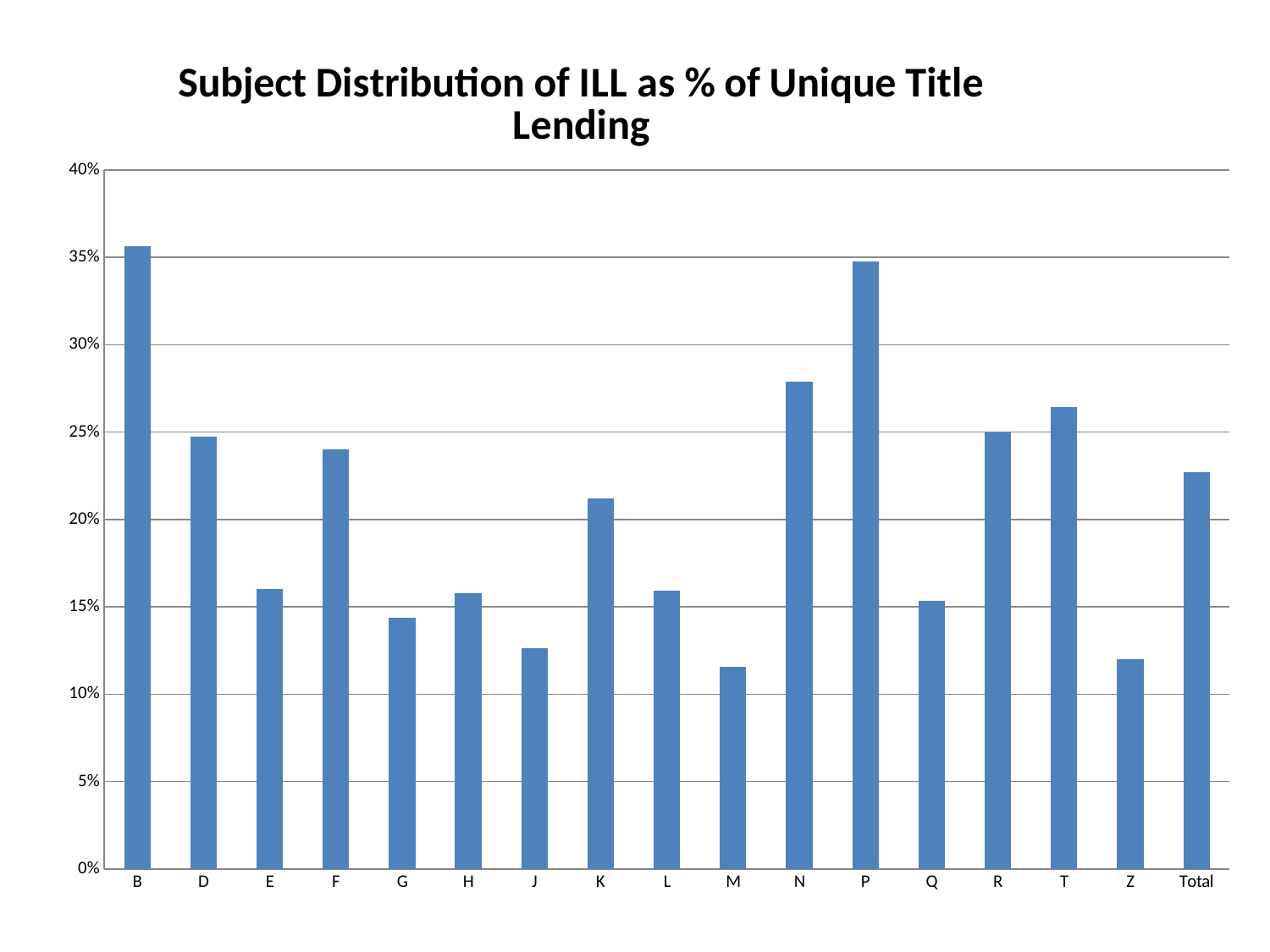

### Chart: Subject Distribution of ILL as % of Unique Title  Lending

| Category |  |
|---|---|
| B | 0.3562091503267974 |
| D | 0.24750499001996007 |
| E | 0.16 |
| F | 0.24 |
| G | 0.14354066985645933 |
| H | 0.15793357933579336 |
| J | 0.12626262626262627 |
| K | 0.21212121212121213 |
| L | 0.15920398009950248 |
| M | 0.11560693641618497 |
| N | 0.27884615384615385 |
| P | 0.3474494706448508 |
| Q | 0.15355086372360843 |
| R | 0.25 |
| T | 0.2643171806167401 |
| Z | 0.12 |
| Total | 0.22724486668709776 |